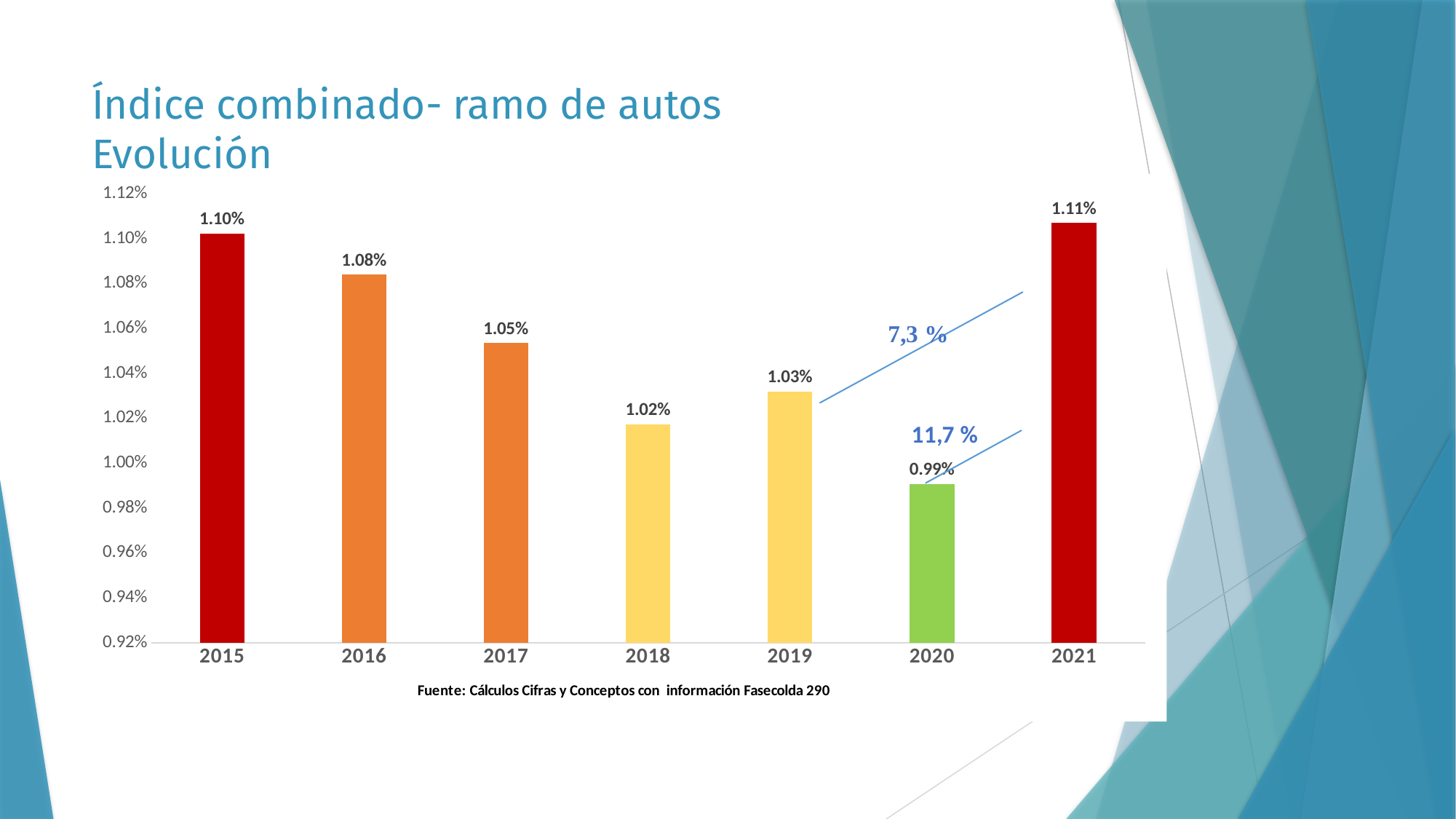

# Índice combinado- ramo de autos Evolución

### Chart

| Category |  |
|---|---|
| 2015 | 0.0110224335244487 |
| 2016 | 0.010840155735521639 |
| 2017 | 0.010534654624429129 |
| 2018 | 0.010172530760923518 |
| 2019 | 0.010319453616834865 |
| 2020 | 0.009906350907477544 |
| 2021 | 0.011069664324487806 |